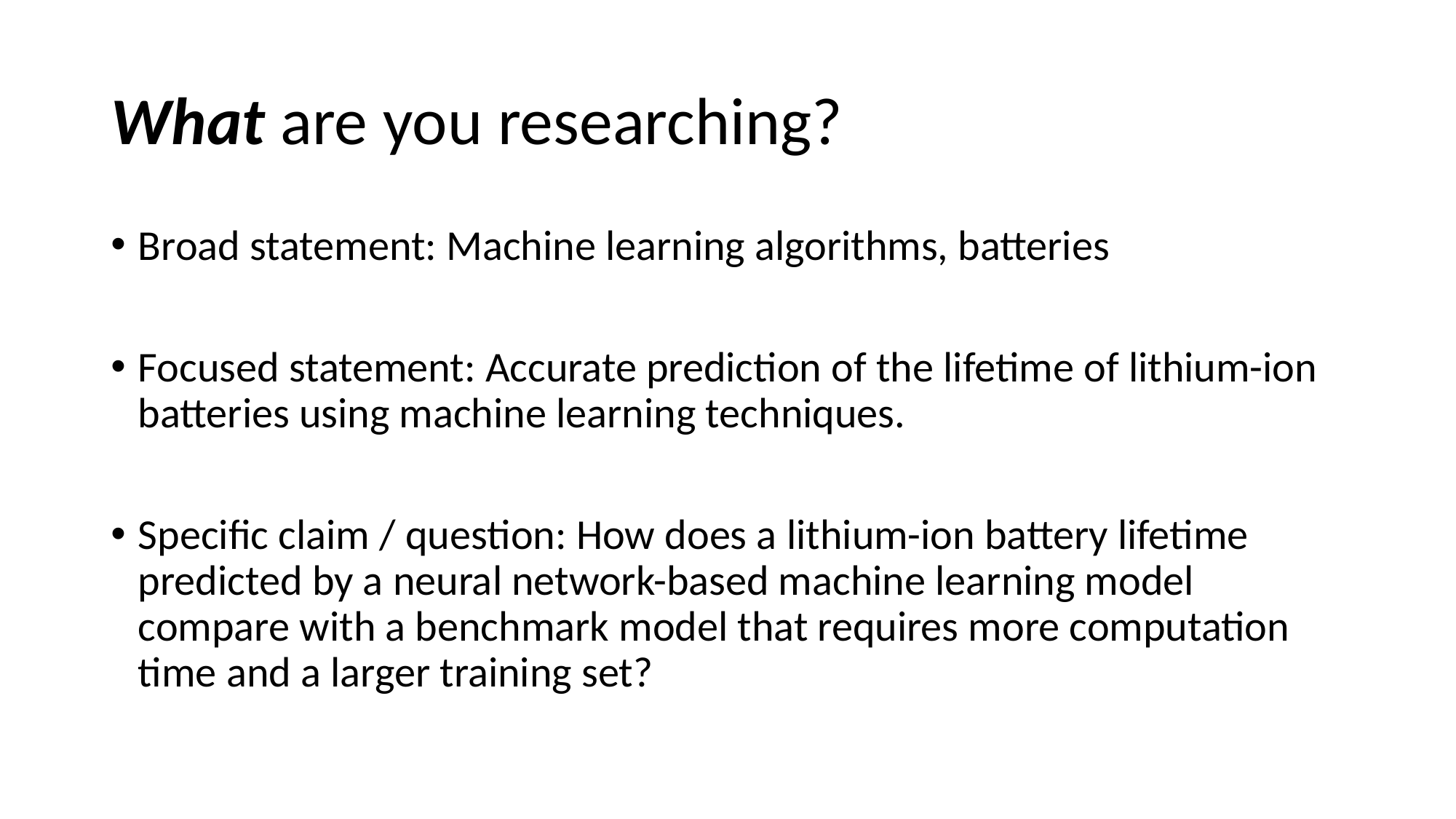

# What are you researching?
Broad statement: Machine learning algorithms, batteries

Focused statement: Accurate prediction of the lifetime of lithium-ion batteries using machine learning techniques.

Specific claim / question: How does a lithium-ion battery lifetime predicted by a neural network-based machine learning model compare with a benchmark model that requires more computation time and a larger training set?